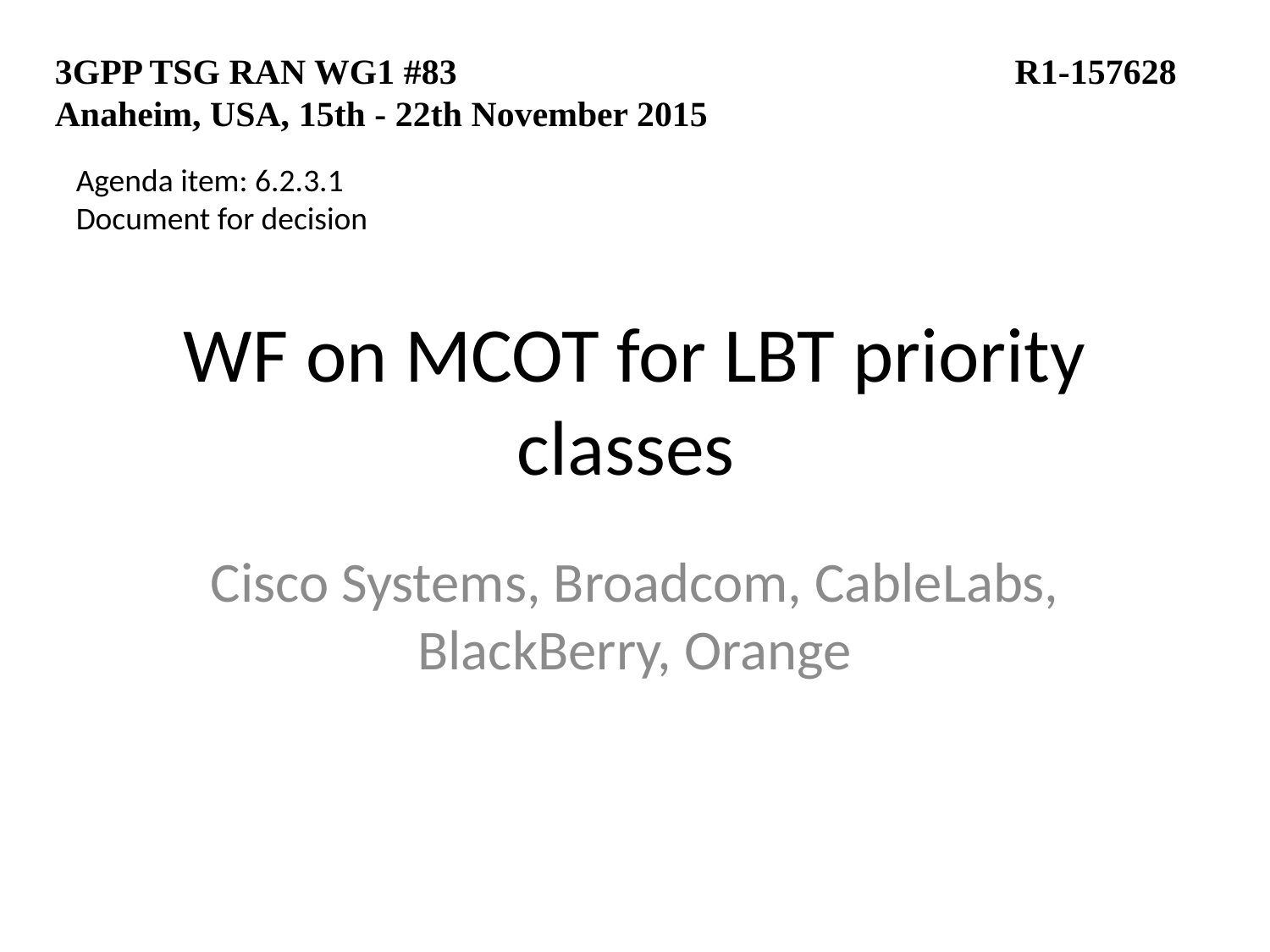

3GPP TSG RAN WG1 #83				        R1-157628
Anaheim, USA, 15th - 22th November 2015
Agenda item: 6.2.3.1
Document for decision
# WF on MCOT for LBT priority classes
Cisco Systems, Broadcom, CableLabs, BlackBerry, Orange